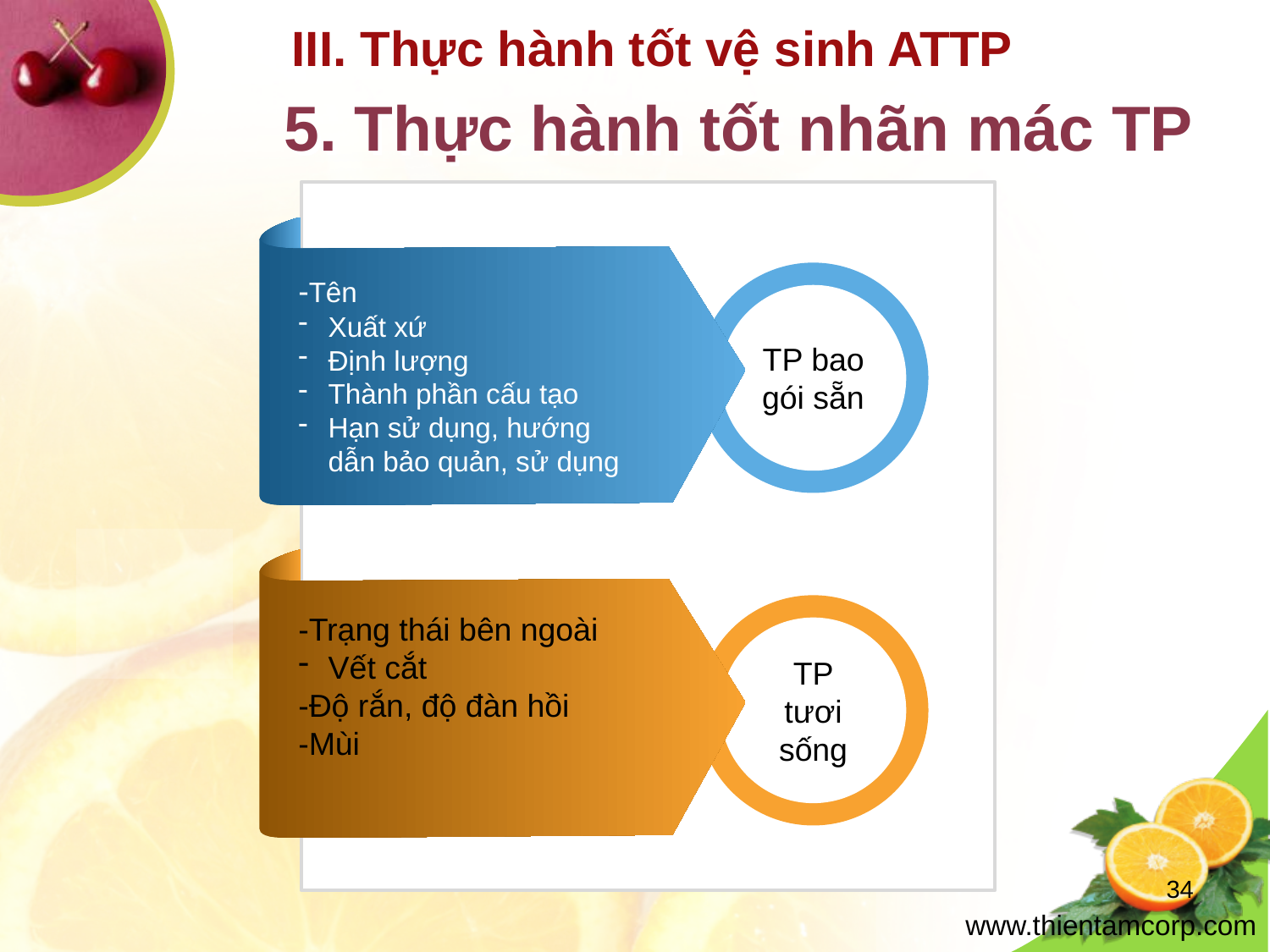

III. Thực hành tốt vệ sinh ATTP
# 5. Thực hành tốt nhãn mác TP

TP bao gói sẵn
-Tên
Xuất xứ
Định lượng
Thành phần cấu tạo
Hạn sử dụng, hướng dẫn bảo quản, sử dụng

TP tươi sống
-Trạng thái bên ngoài
Vết cắt
-Độ rắn, độ đàn hồi
-Mùi
34